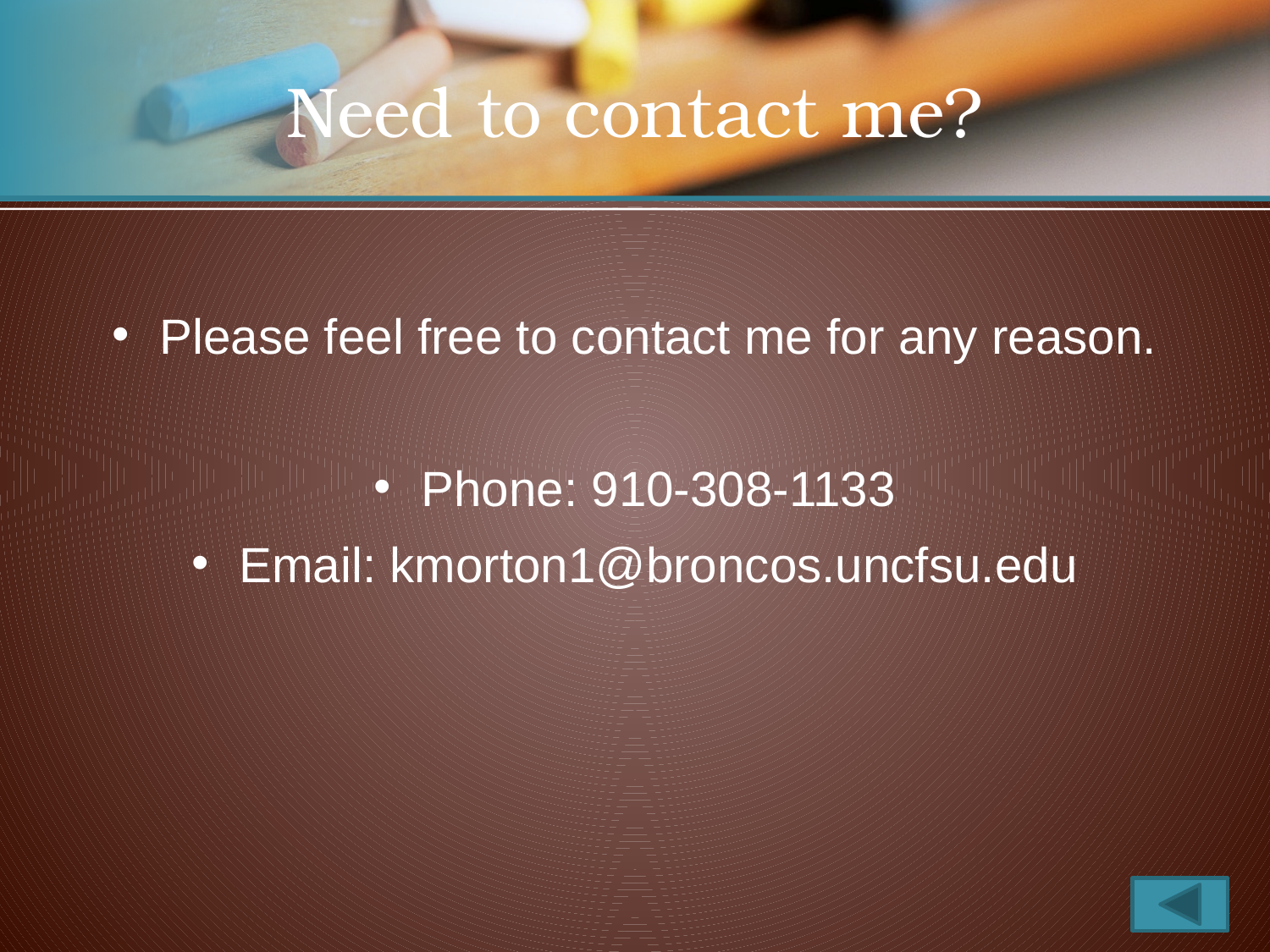

# Need to contact me?

Please feel free to contact me for any reason.

Phone: 910-308-1133
Email: kmorton1@broncos.uncfsu.edu